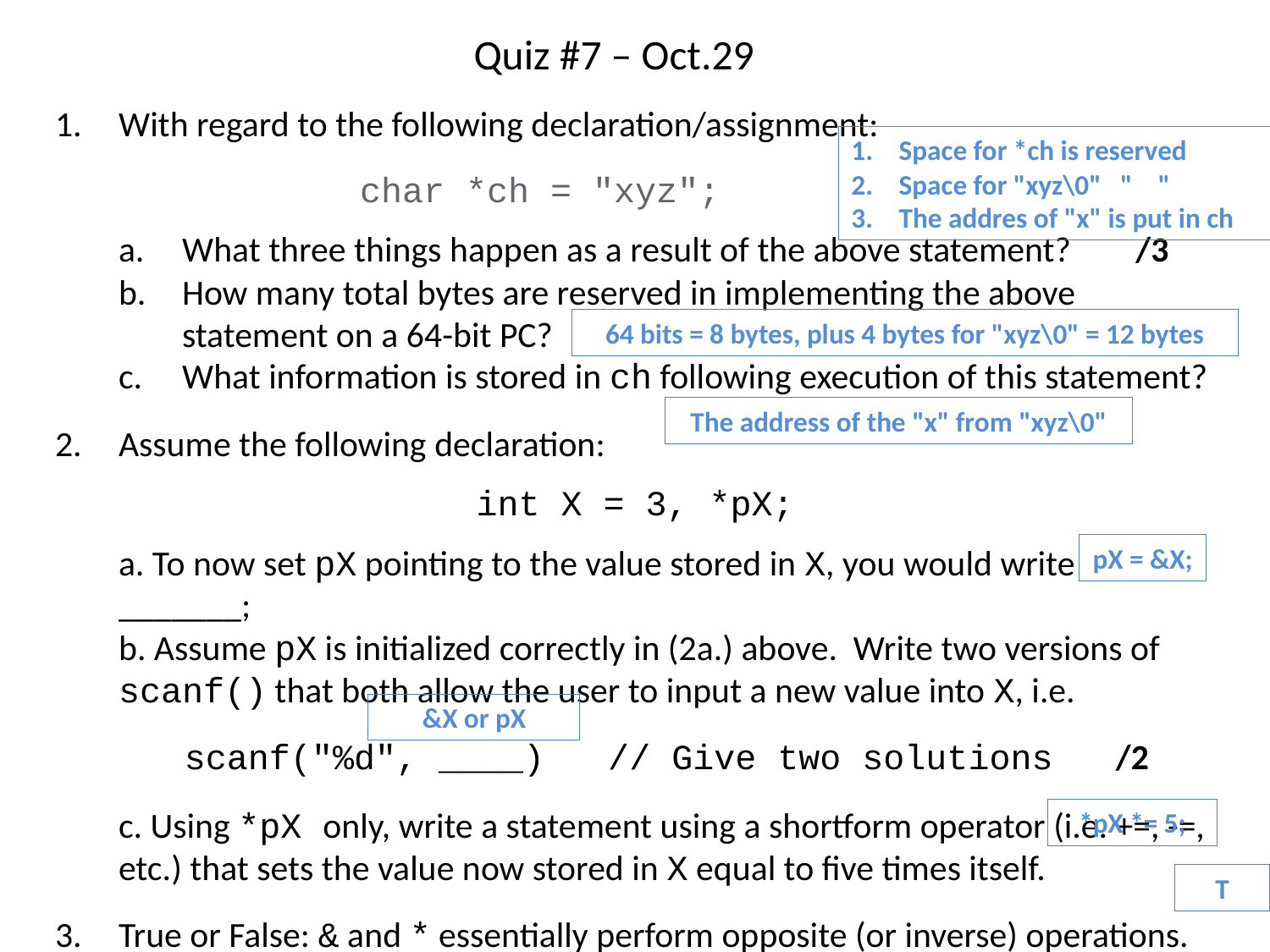

# Quiz #7 – Oct.29
With regard to the following declaration/assignment:

char *ch = "xyz";

What three things happen as a result of the above statement?        /3
How many total bytes are reserved in implementing the above statement on a 64-bit PC?
What information is stored in ch following execution of this statement?

Assume the following declaration:

int X = 3, *pX;

a. To now set pX pointing to the value stored in X, you would write _______;
b. Assume pX is initialized correctly in (2a.) above.  Write two versions of scanf() that both allow the user to input a new value into X, i.e.

scanf("%d", ____)   // Give two solutions   /2

c. Using *pX only, write a statement using a shortform operator (i.e. +=, -=, etc.) that sets the value now stored in X equal to five times itself.

True or False: & and * essentially perform opposite (or inverse) operations.

Space for *ch is reserved
Space for "xyz\0"   "    "
The addres of "x" is put in ch
64 bits = 8 bytes, plus 4 bytes for "xyz\0" = 12 bytes
The address of the "x" from "xyz\0"
pX = &X;
&X or pX
*pX *= 5;
T